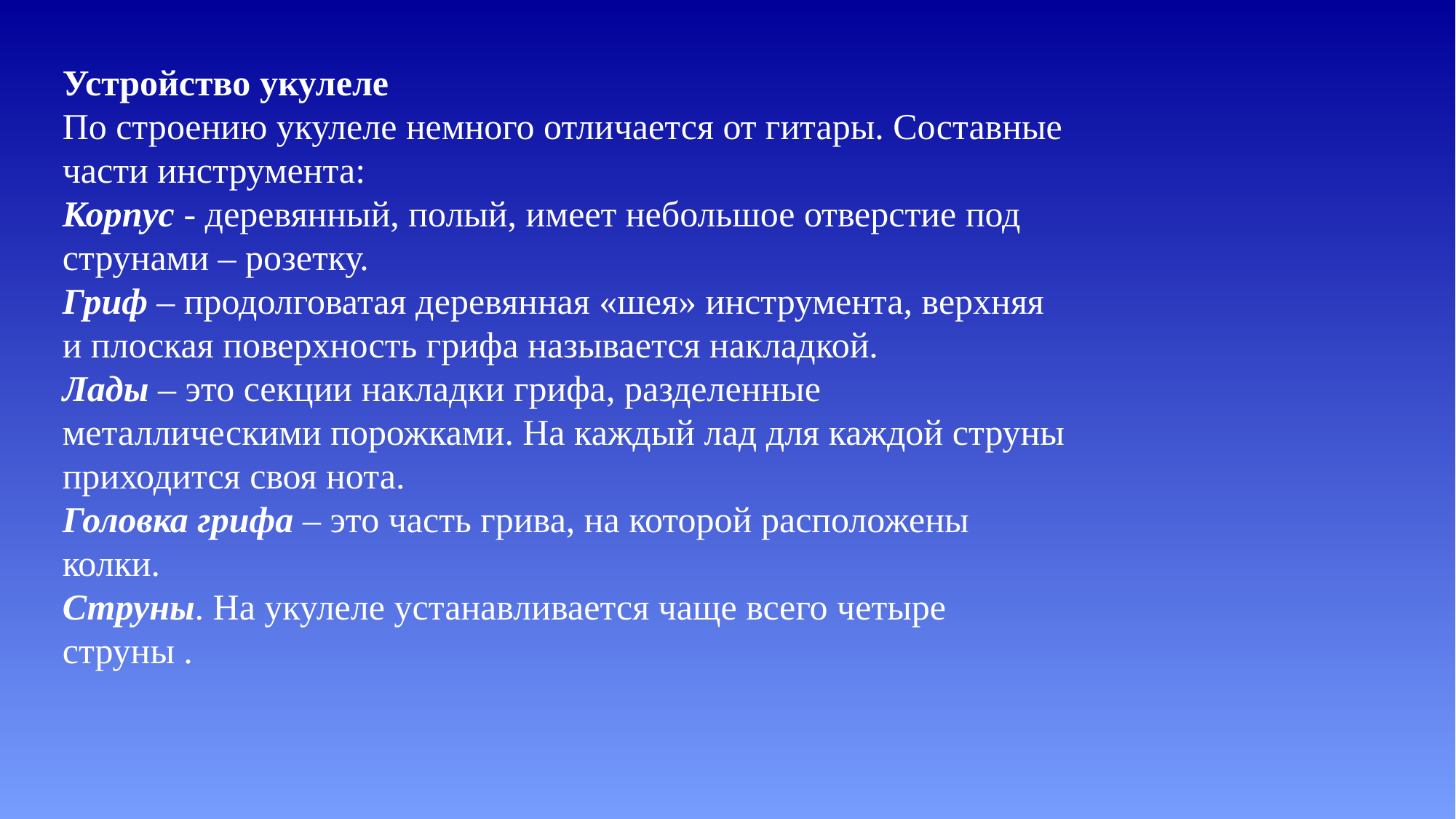

Устройство укулеле
По строению укулеле немного отличается от гитары. Составные части инструмента:
Корпус - деревянный, полый, имеет небольшое отверстие под струнами – розетку.
Гриф – продолговатая деревянная «шея» инструмента, верхняя и плоская поверхность грифа называется накладкой.
Лады – это секции накладки грифа, разделенные металлическими порожками. На каждый лад для каждой струны приходится своя нота.
Головка грифа – это часть грива, на которой расположены колки.
Струны. На укулеле устанавливается чаще всего четыре струны .